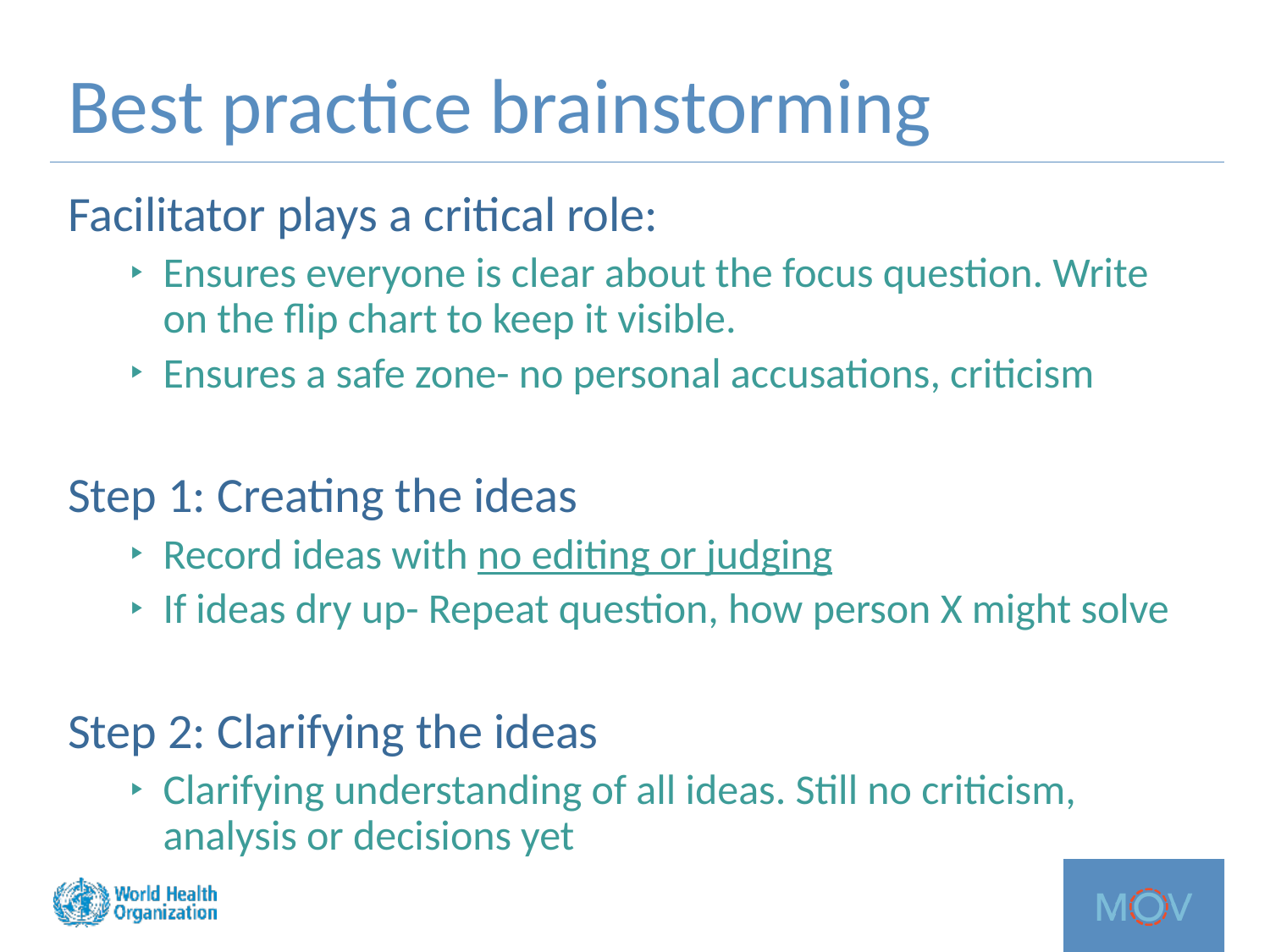

# Best practice brainstorming
Facilitator plays a critical role:
Ensures everyone is clear about the focus question. Write on the flip chart to keep it visible.
Ensures a safe zone- no personal accusations, criticism

Step 1: Creating the ideas
Record ideas with no editing or judging
If ideas dry up- Repeat question, how person X might solve

Step 2: Clarifying the ideas
Clarifying understanding of all ideas. Still no criticism, analysis or decisions yet